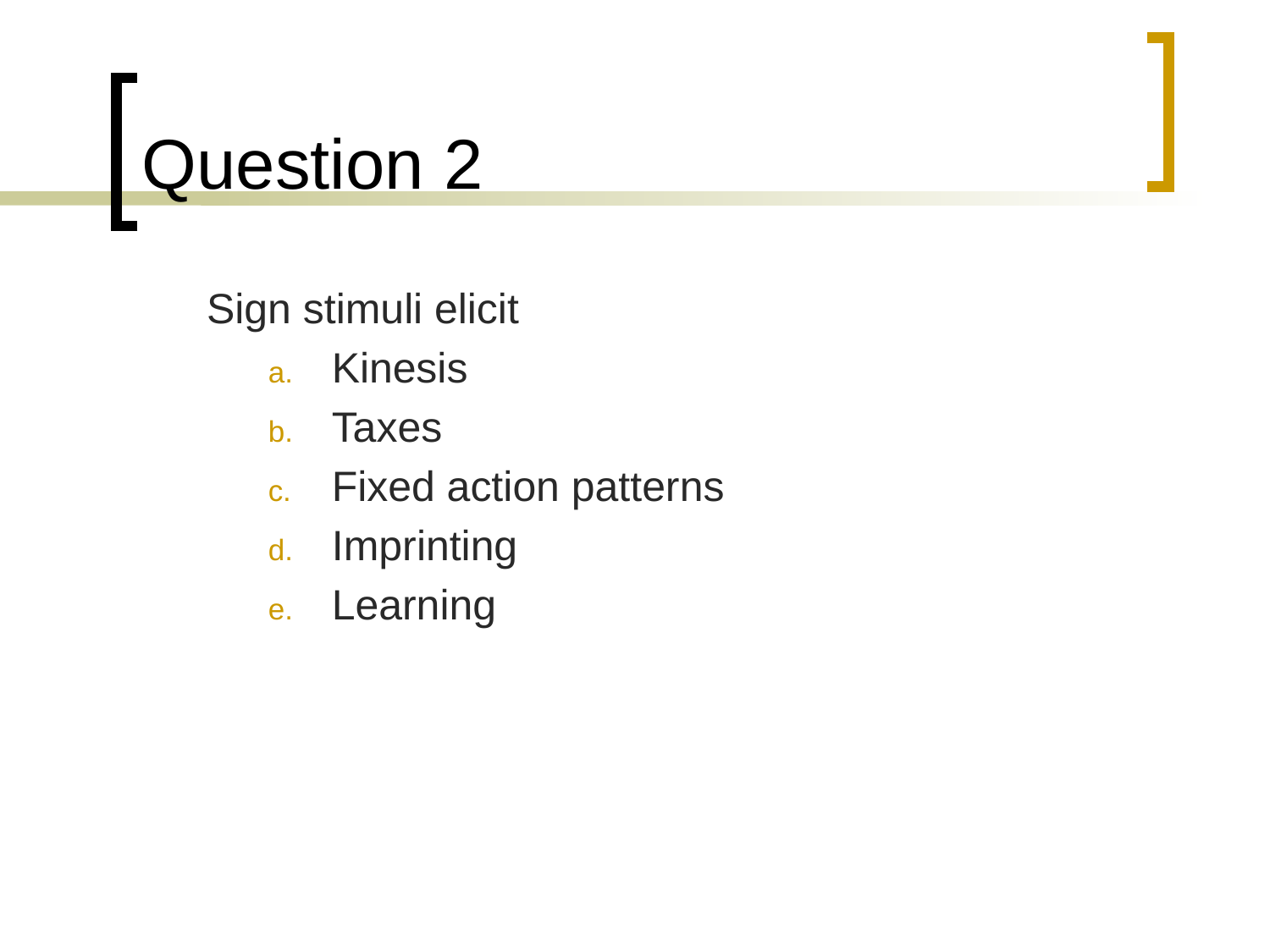

# Question 2
	Sign stimuli elicit
Kinesis
Taxes
Fixed action patterns
Imprinting
Learning